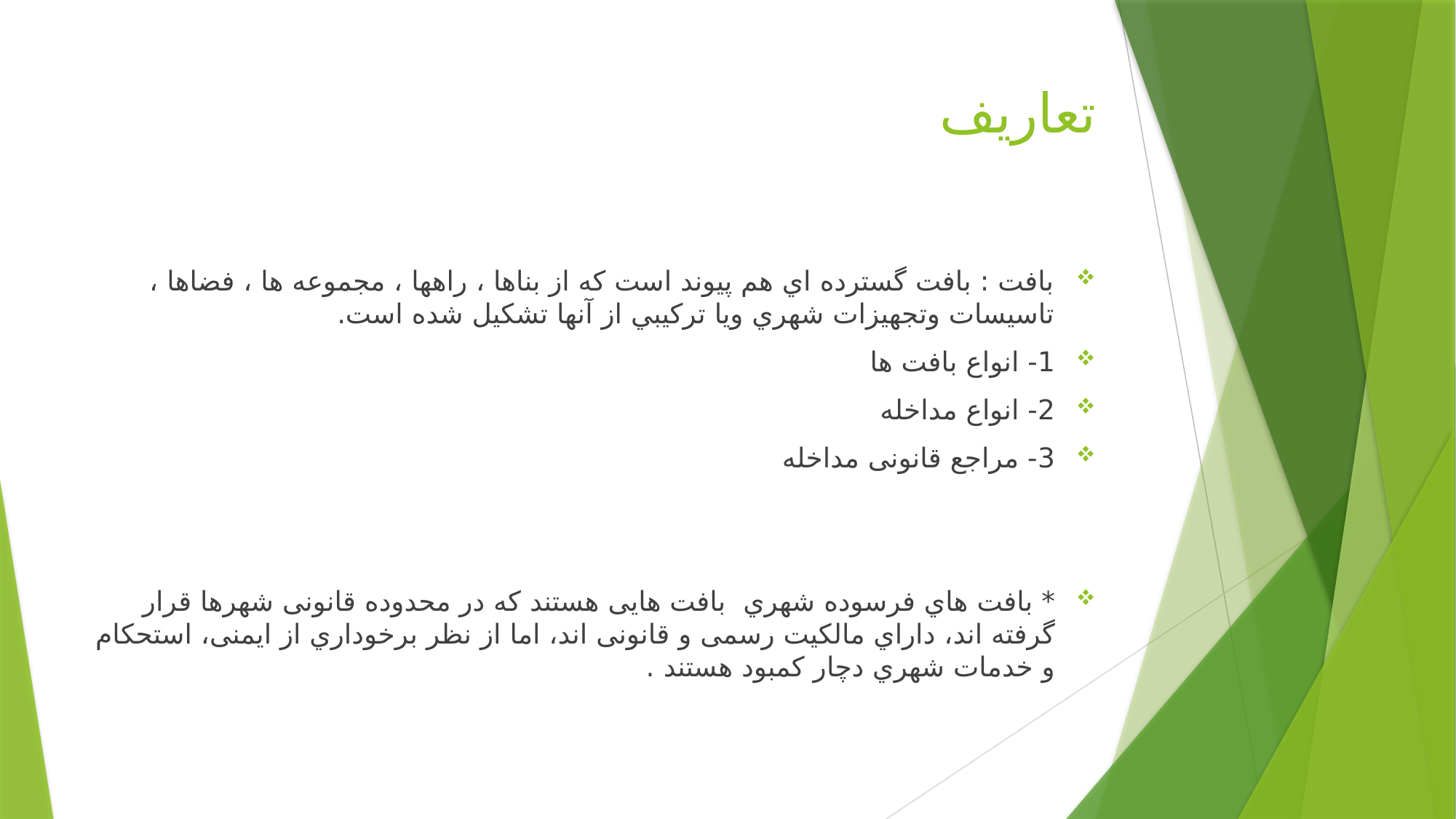

# تعاریف
بافت : بافت گسترده اي هم پيوند است كه از بناها ، راهها ، مجموعه ها ، فضاها ، تاسيسات وتجهيزات شهري ويا تركيبي از آنها تشكيل شده است.
1- انواع بافت ها
2- انواع مداخله
3- مراجع قانونی مداخله

* ﺑﺎﻓﺖ ﻫﺎي ﻓﺮﺳﻮده ﺷﻬﺮي  ﺑﺎﻓﺖ ﻫﺎﯾﯽ ﻫﺴﺘﻨﺪ ﮐﻪ در ﻣﺤﺪوده ﻗﺎﻧﻮﻧﯽ ﺷﻬﺮﻫﺎ ﻗﺮار ﮔﺮﻓﺘﻪ اﻧﺪ، داراي ﻣﺎﻟﮑﯿﺖ رﺳﻤﯽ و ﻗﺎﻧﻮﻧﯽ اﻧﺪ، اﻣﺎ از ﻧﻈﺮ ﺑﺮﺧﻮداري از اﯾﻤﻨﯽ، اﺳﺘﺤﮑﺎم و ﺧﺪﻣﺎت ﺷﻬﺮي دﭼﺎر ﮐﻤﺒﻮد ﻫﺴﺘﻨﺪ .